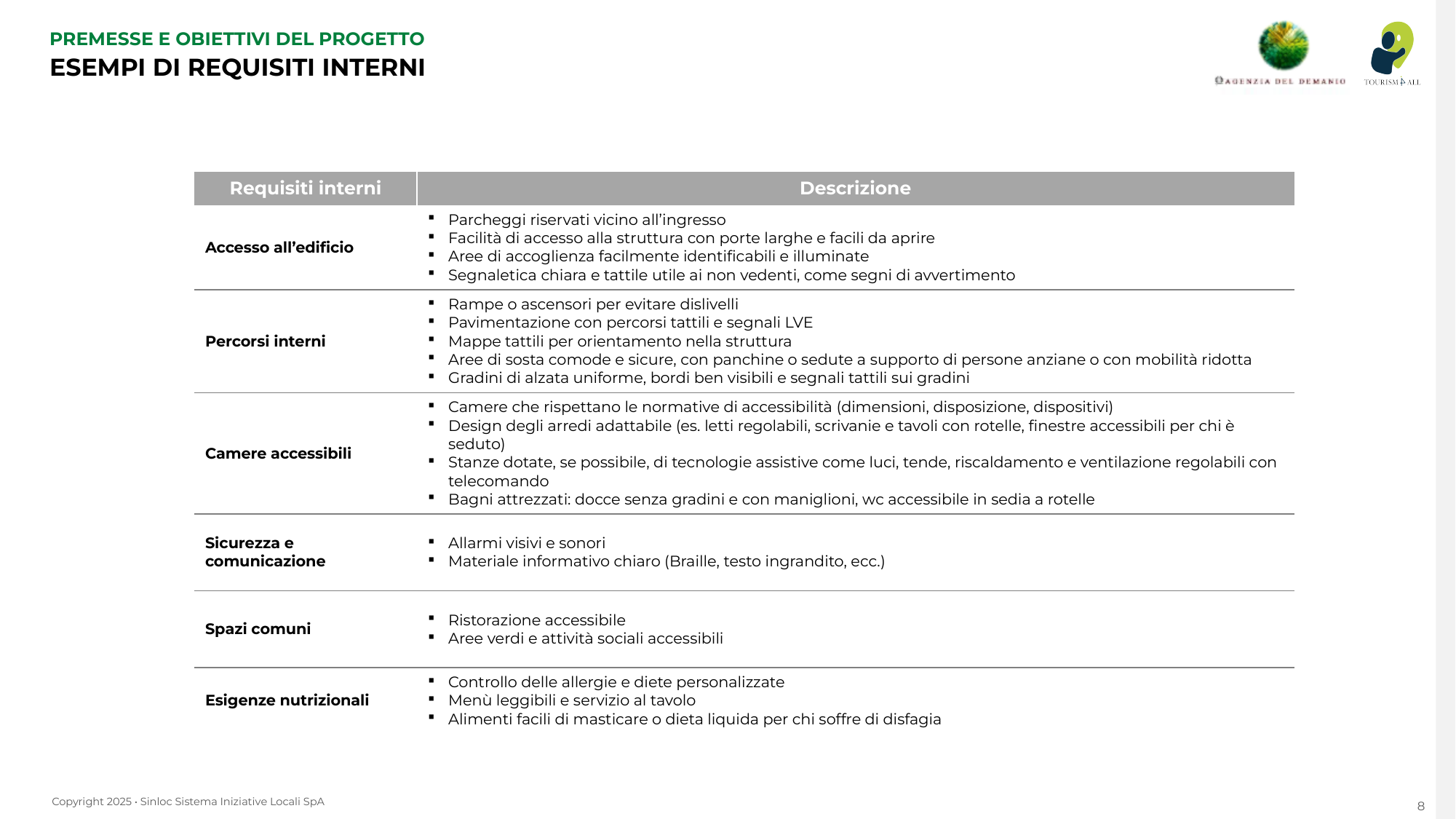

Premesse e obiettivi del progetto
Esempi di Requisiti interni
| Requisiti interni | Descrizione |
| --- | --- |
| Accesso all’edificio | Parcheggi riservati vicino all’ingresso Facilità di accesso alla struttura con porte larghe e facili da aprire Aree di accoglienza facilmente identificabili e illuminate Segnaletica chiara e tattile utile ai non vedenti, come segni di avvertimento |
| Percorsi interni | Rampe o ascensori per evitare dislivelli Pavimentazione con percorsi tattili e segnali LVE Mappe tattili per orientamento nella struttura Aree di sosta comode e sicure, con panchine o sedute a supporto di persone anziane o con mobilità ridotta Gradini di alzata uniforme, bordi ben visibili e segnali tattili sui gradini |
| Camere accessibili | Camere che rispettano le normative di accessibilità (dimensioni, disposizione, dispositivi) Design degli arredi adattabile (es. letti regolabili, scrivanie e tavoli con rotelle, finestre accessibili per chi è seduto) Stanze dotate, se possibile, di tecnologie assistive come luci, tende, riscaldamento e ventilazione regolabili con telecomando Bagni attrezzati: docce senza gradini e con maniglioni, wc accessibile in sedia a rotelle |
| Sicurezza e comunicazione | Allarmi visivi e sonori Materiale informativo chiaro (Braille, testo ingrandito, ecc.) |
| Spazi comuni | Ristorazione accessibile Aree verdi e attività sociali accessibili |
| Esigenze nutrizionali | Controllo delle allergie e diete personalizzate Menù leggibili e servizio al tavolo Alimenti facili di masticare o dieta liquida per chi soffre di disfagia |